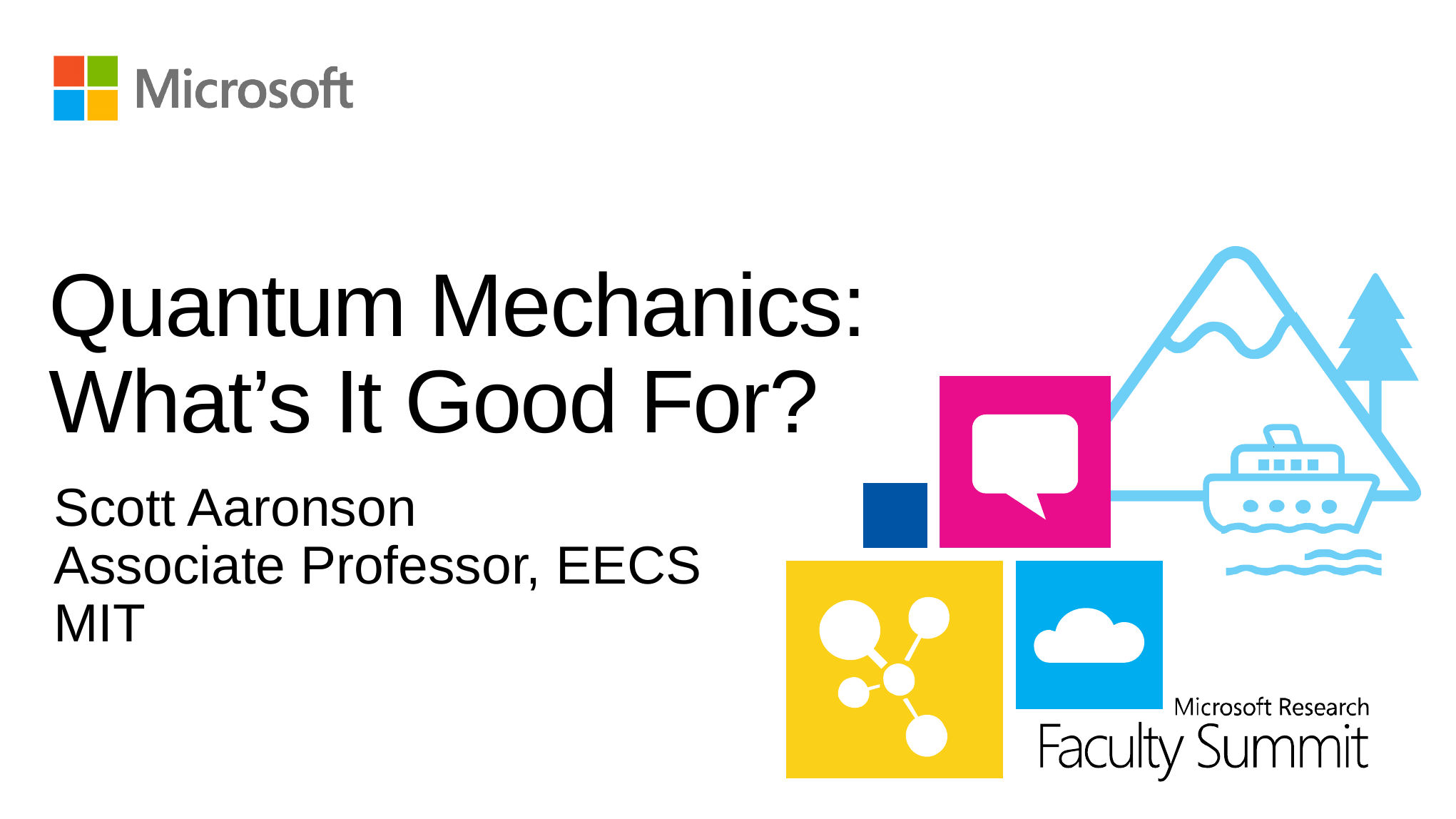

# Quantum Mechanics: What’s It Good For?
Scott Aaronson
Associate Professor, EECS
MIT